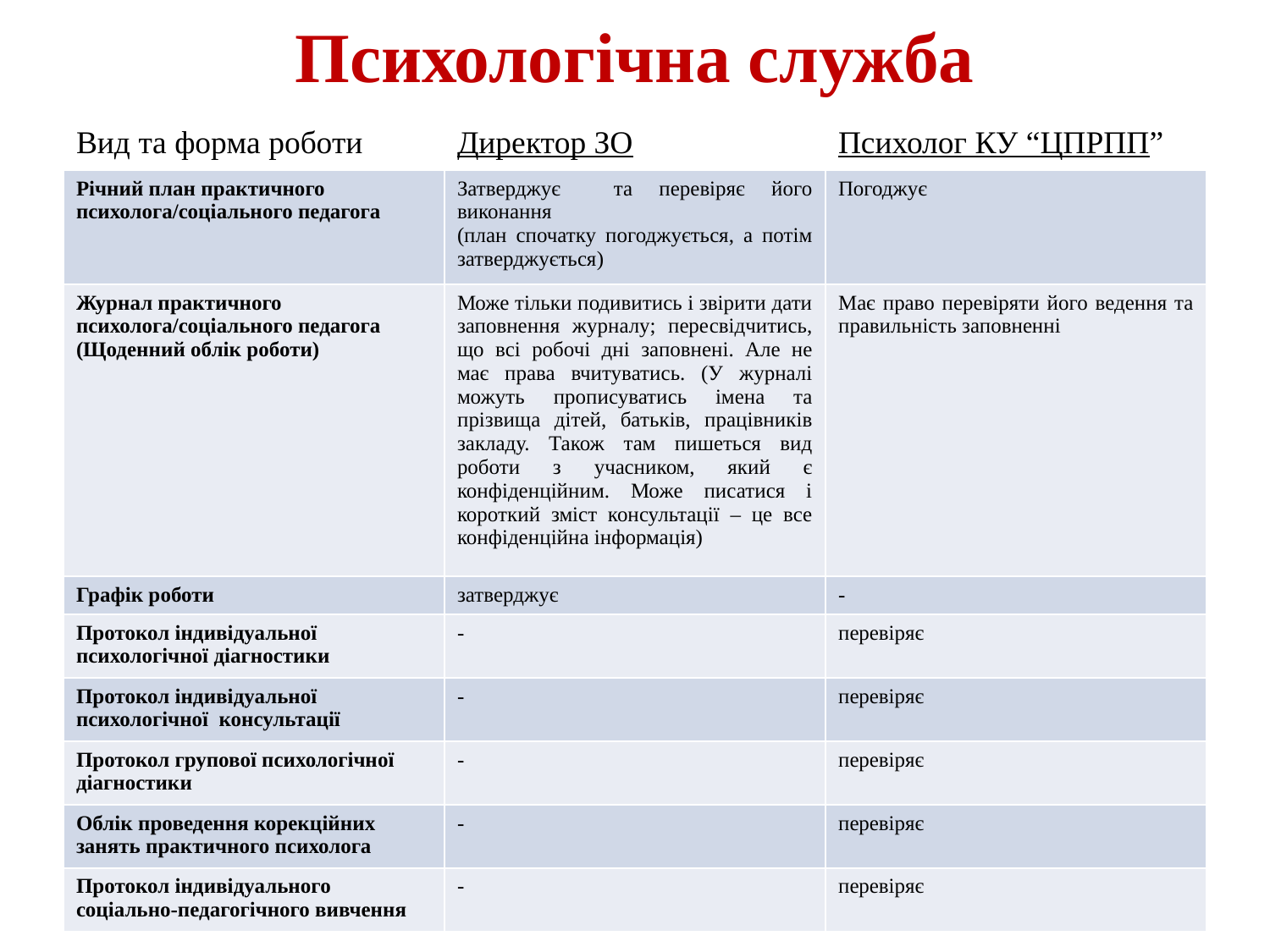

# Психологічна служба
| Вид та форма роботи | Директор ЗО | Психолог КУ “ЦПРПП” |
| --- | --- | --- |
| Річний план практичного психолога/соціального педагога | Затверджує та перевіряє його виконання (план спочатку погоджується, а потім затверджується) | Погоджує |
| Журнал практичного психолога/соціального педагога (Щоденний облік роботи) | Може тільки подивитись і звірити дати заповнення журналу; пересвідчитись, що всі робочі дні заповнені. Але не має права вчитуватись. (У журналі можуть прописуватись імена та прізвища дітей, батьків, працівників закладу. Також там пишеться вид роботи з учасником, який є конфіденційним. Може писатися і короткий зміст консультації – це все конфіденційна інформація) | Має право перевіряти його ведення та правильність заповненні |
| Графік роботи | затверджує | - |
| Протокол індивідуальної психологічної діагностики | - | перевіряє |
| Протокол індивідуальної психологічної консультації | - | перевіряє |
| Протокол групової психологічної діагностики | - | перевіряє |
| Облік проведення корекційних занять практичного психолога | - | перевіряє |
| Протокол індивідуального соціально-педагогічного вивчення | - | перевіряє |